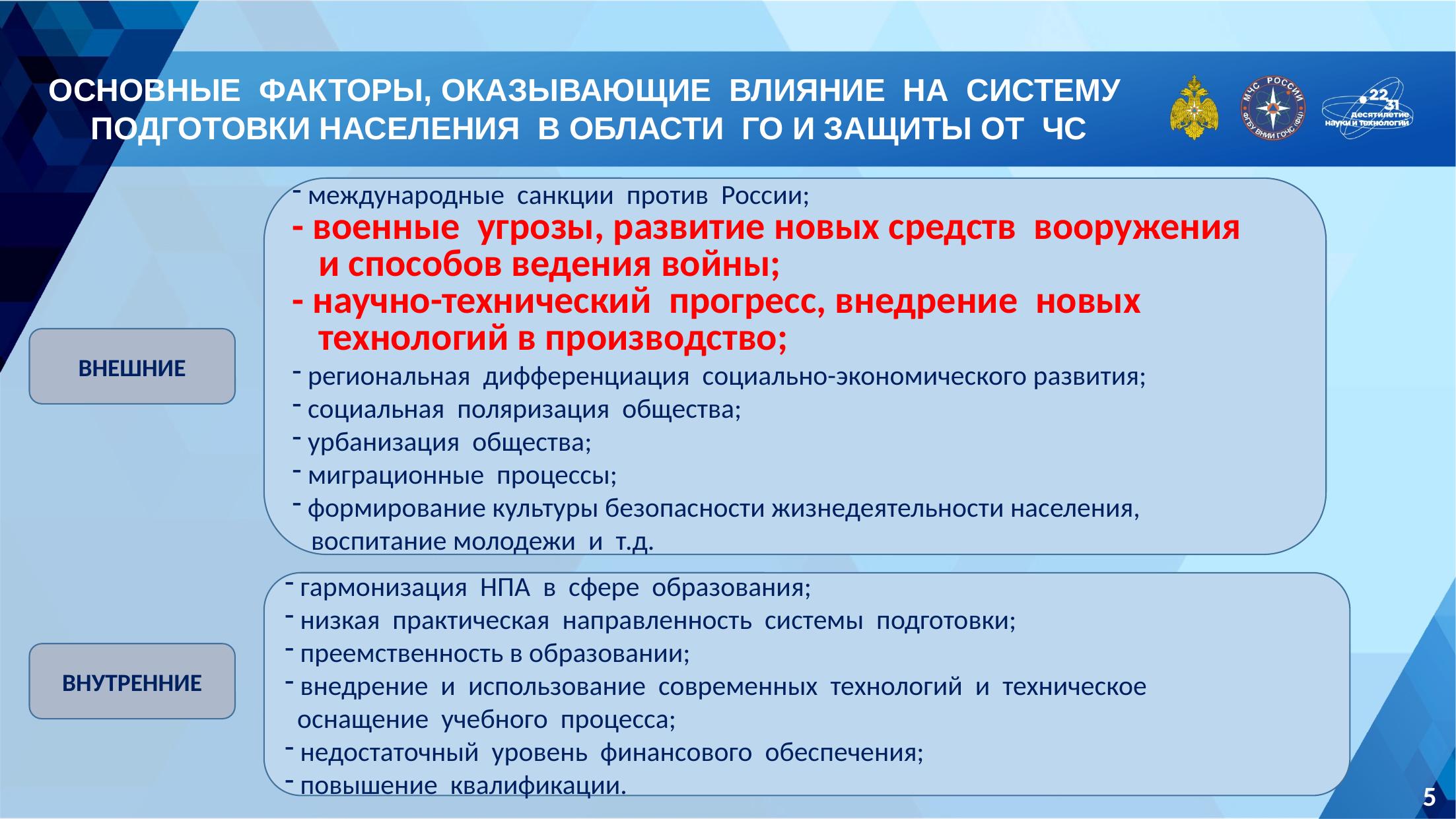

ОСНОВНЫЕ  ФАКТОРЫ, ОКАЗЫВАЮЩИЕ  ВЛИЯНИЕ  НА  СИСТЕМУ  ПОДГОТОВКИ НАСЕЛЕНИЯ  В ОБЛАСТИ  ГО И ЗАЩИТЫ ОТ  ЧС
 международные  санкции  против  России;
- военные  угрозы, развитие новых средств  вооружения
   и способов ведения войны;
- научно-технический  прогресс, внедрение  новых
   технологий в производство;
 региональная  дифференциация  социально-экономического развития;
 социальная  поляризация  общества;
 урбанизация  общества;
 миграционные  процессы;
 формирование культуры безопасности жизнедеятельности населения,
   воспитание молодежи  и  т.д.
ВНЕШНИЕ

 гармонизация  НПА  в  сфере  образования;
 низкая  практическая  направленность  системы  подготовки;
 преемственность в образовании;
 внедрение  и  использование  современных  технологий  и  техническое
  оснащение  учебного  процесса;
 недостаточный  уровень  финансового  обеспечения;
 повышение  квалификации.

ВНУТРЕННИЕ
5